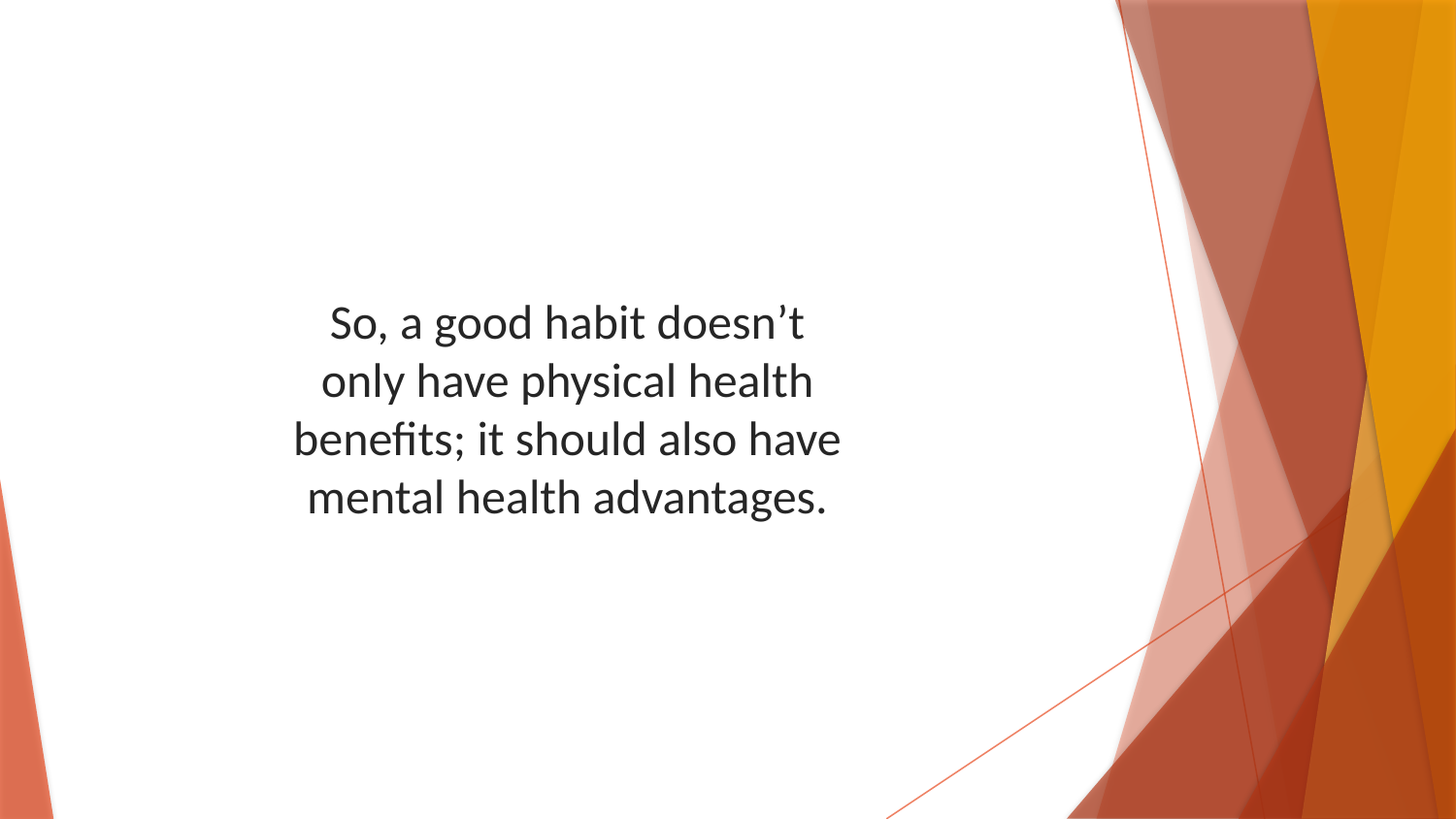

So, a good habit doesn’t only have physical health benefits; it should also have mental health advantages.